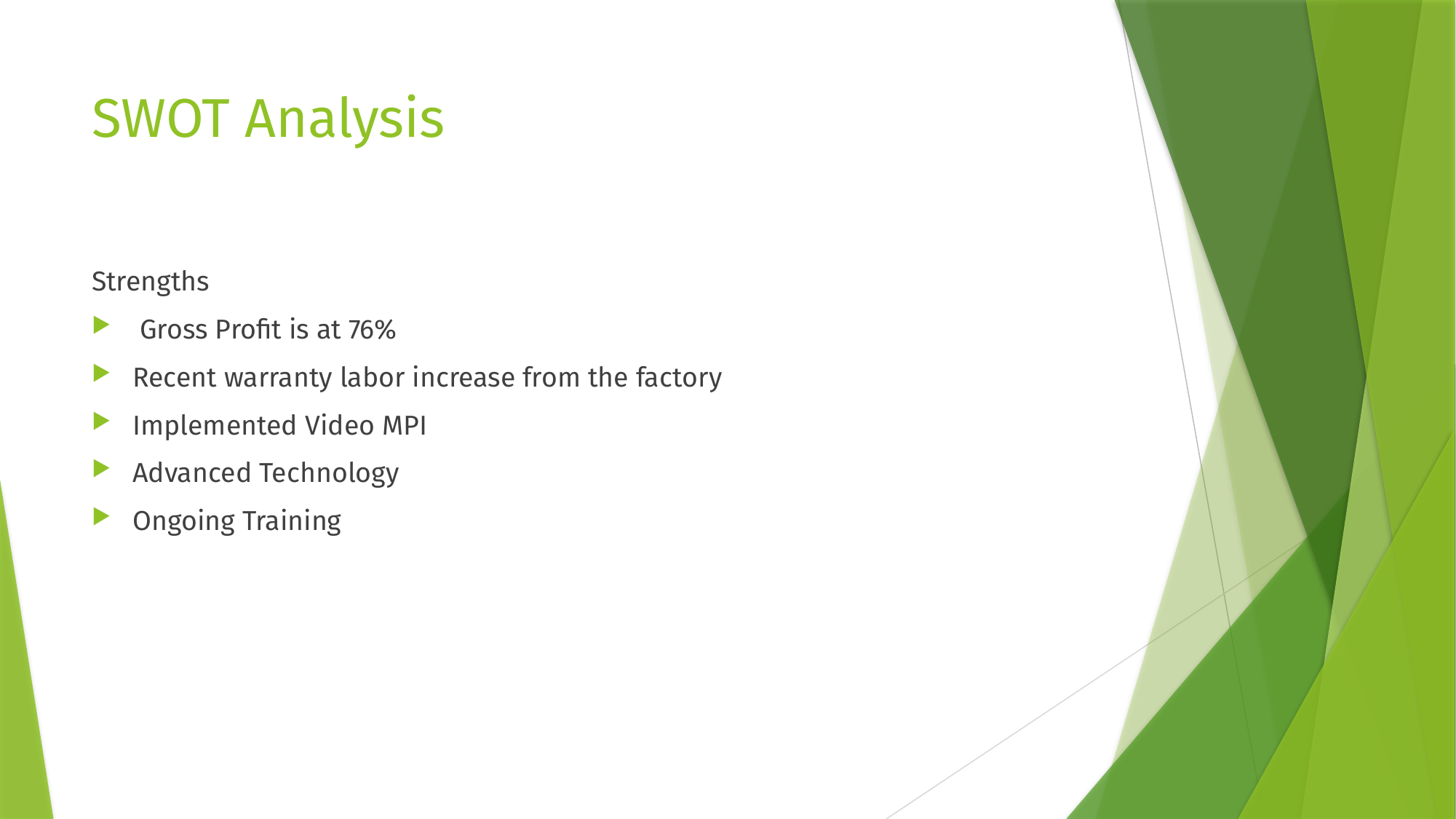

# SWOT Analysis
Strengths
 Gross Profit is at 76%
Recent warranty labor increase from the factory
Implemented Video MPI
Advanced Technology
Ongoing Training